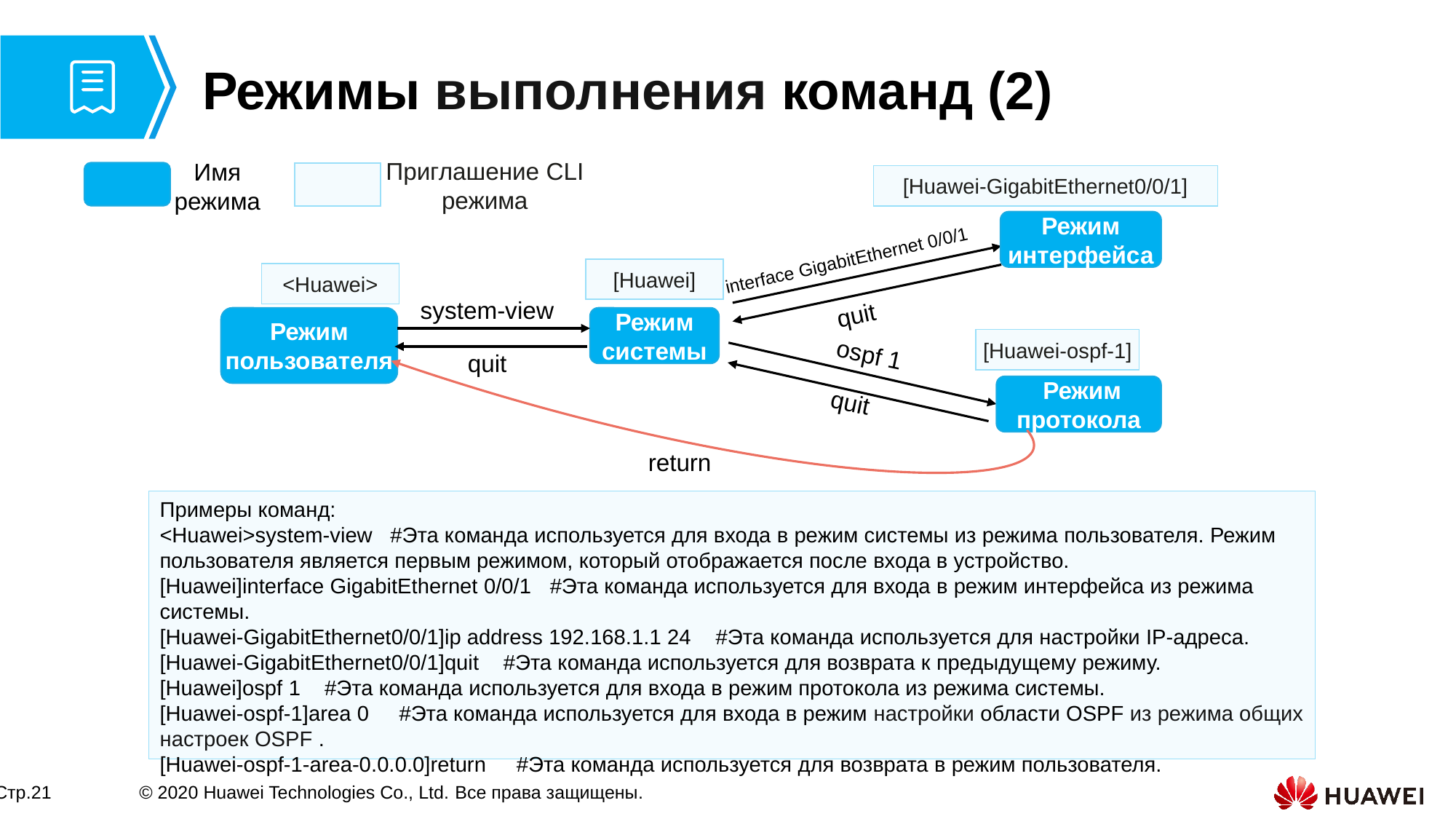

# Режимы выполнения команд (2)

Приглашение CLI режима

Имя режима
[Huawei-GigabitEthernet0/0/1]
Режим интерфейса

interface GigabitEthernet 0/0/1
[Huawei]
<Huawei>
system-view
quit
Режим пользователя
Режим системы
[Huawei-ospf-1]
ospf 1
quit
 Режим протокола
quit
return
Примеры команд:
<Huawei>system-view   #Эта команда используется для входа в режим системы из режима пользователя. Режим пользователя является первым режимом, который отображается после входа в устройство.
[Huawei]interface GigabitEthernet 0/0/1   #Эта команда используется для входа в режим интерфейса из режима системы.
[Huawei-GigabitEthernet0/0/1]ip address 192.168.1.1 24    #Эта команда используется для настройки IP-адреса.
[Huawei-GigabitEthernet0/0/1]quit    #Эта команда используется для возврата к предыдущему режиму.
[Huawei]ospf 1    #Эта команда используется для входа в режим протокола из режима системы.
[Huawei-ospf-1]area 0     #Эта команда используется для входа в режим настройки области OSPF из режима общих настроек OSPF .
[Huawei-ospf-1-area-0.0.0.0]return     #Эта команда используется для возврата в режим пользователя.